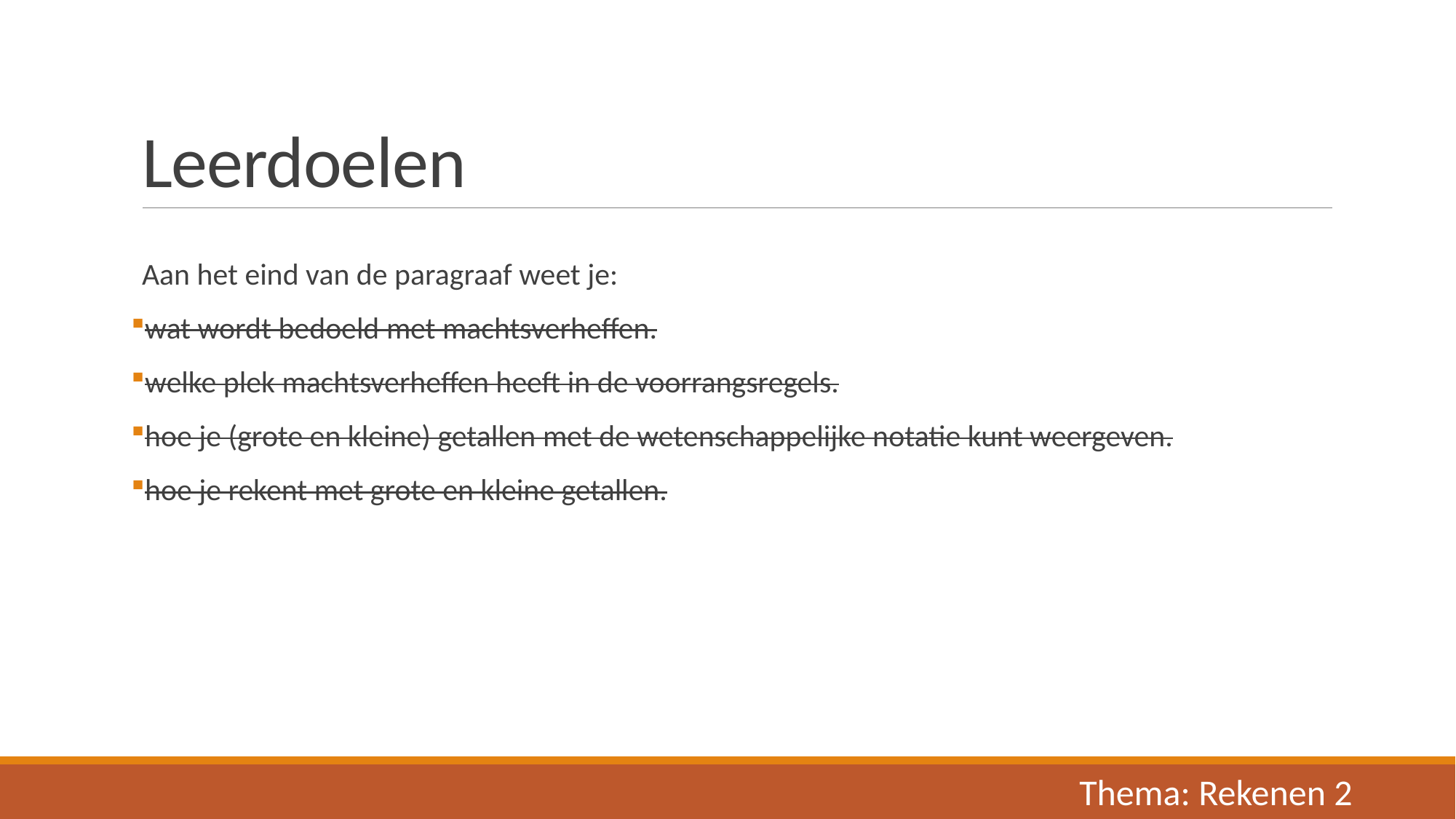

# Leerdoelen
Aan het eind van de paragraaf weet je:
wat wordt bedoeld met machtsverheffen.
welke plek machtsverheffen heeft in de voorrangsregels.
hoe je (grote en kleine) getallen met de wetenschappelijke notatie kunt weergeven.
hoe je rekent met grote en kleine getallen.

Thema: Rekenen 2